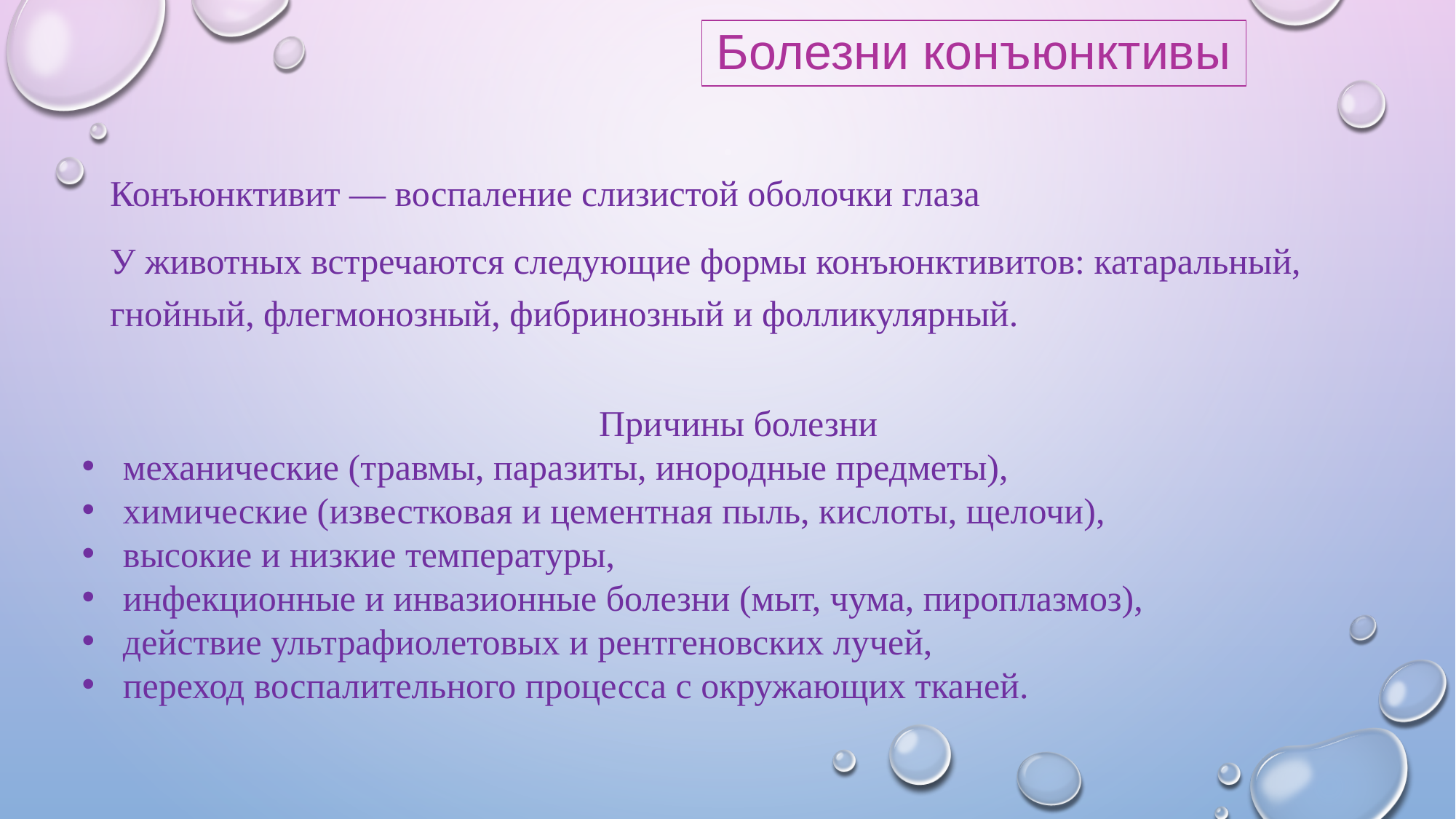

# Болезни конъюнктивы
Конъюнктивит — воспаление слизистой оболочки глаза
У животных встречаются следующие формы конъюнктивитов: катаральный, гнойный, флегмонозный, фибринозный и фолликулярный.
Причины болезни
механические (травмы, паразиты, инородные предметы),
химические (известковая и цементная пыль, кислоты, щелочи),
высокие и низкие температуры,
инфекционные и инвазионные болезни (мыт, чума, пироплазмоз),
действие ультрафиолетовых и рентгеновских лучей,
переход воспалительного процесса с окружающих тканей.